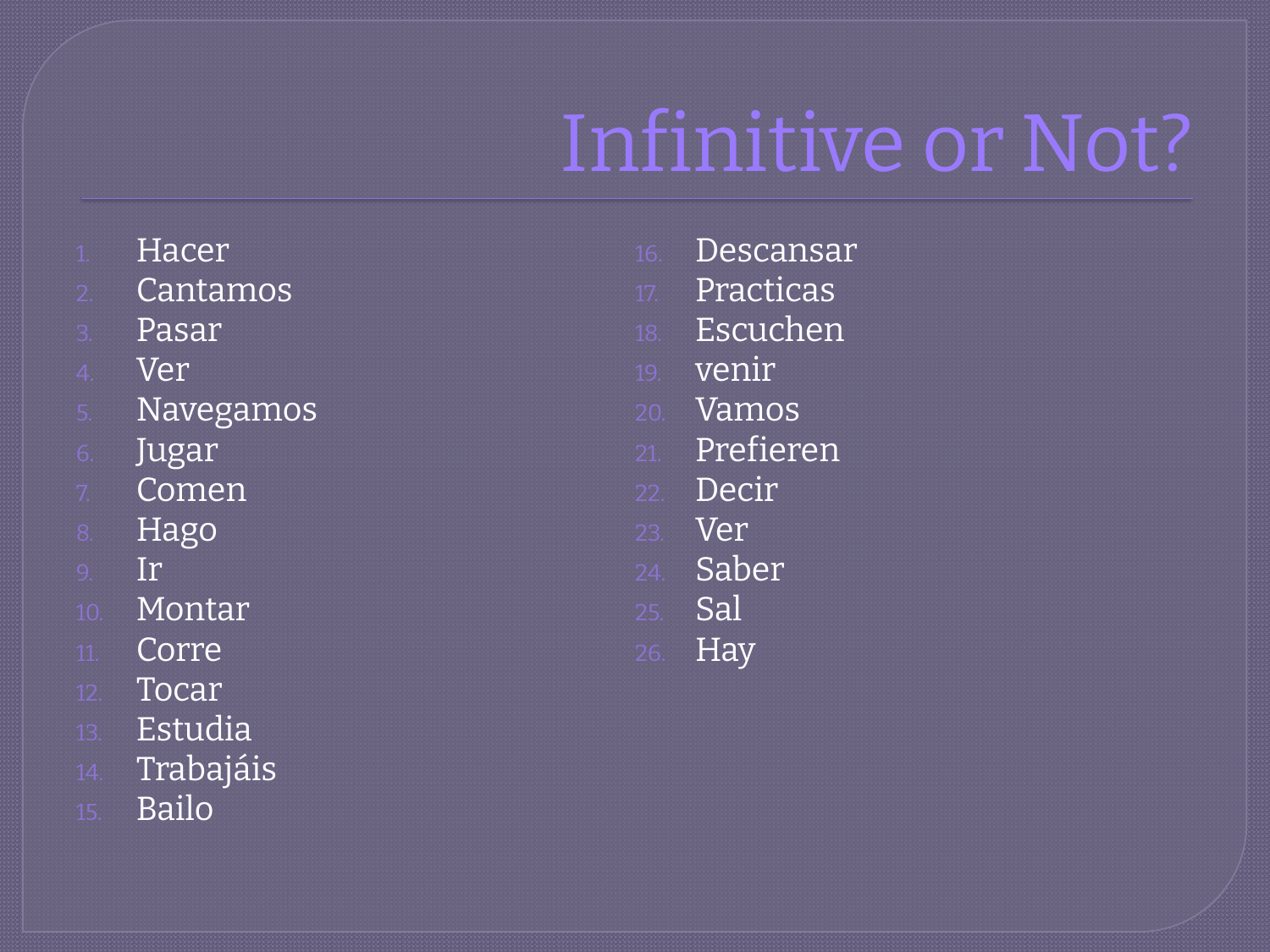

# Infinitive or Not?
Hacer
Cantamos
Pasar
Ver
Navegamos
Jugar
Comen
Hago
Ir
Montar
Corre
Tocar
Estudia
Trabajáis
Bailo
Descansar
Practicas
Escuchen
venir
Vamos
Prefieren
Decir
Ver
Saber
Sal
Hay